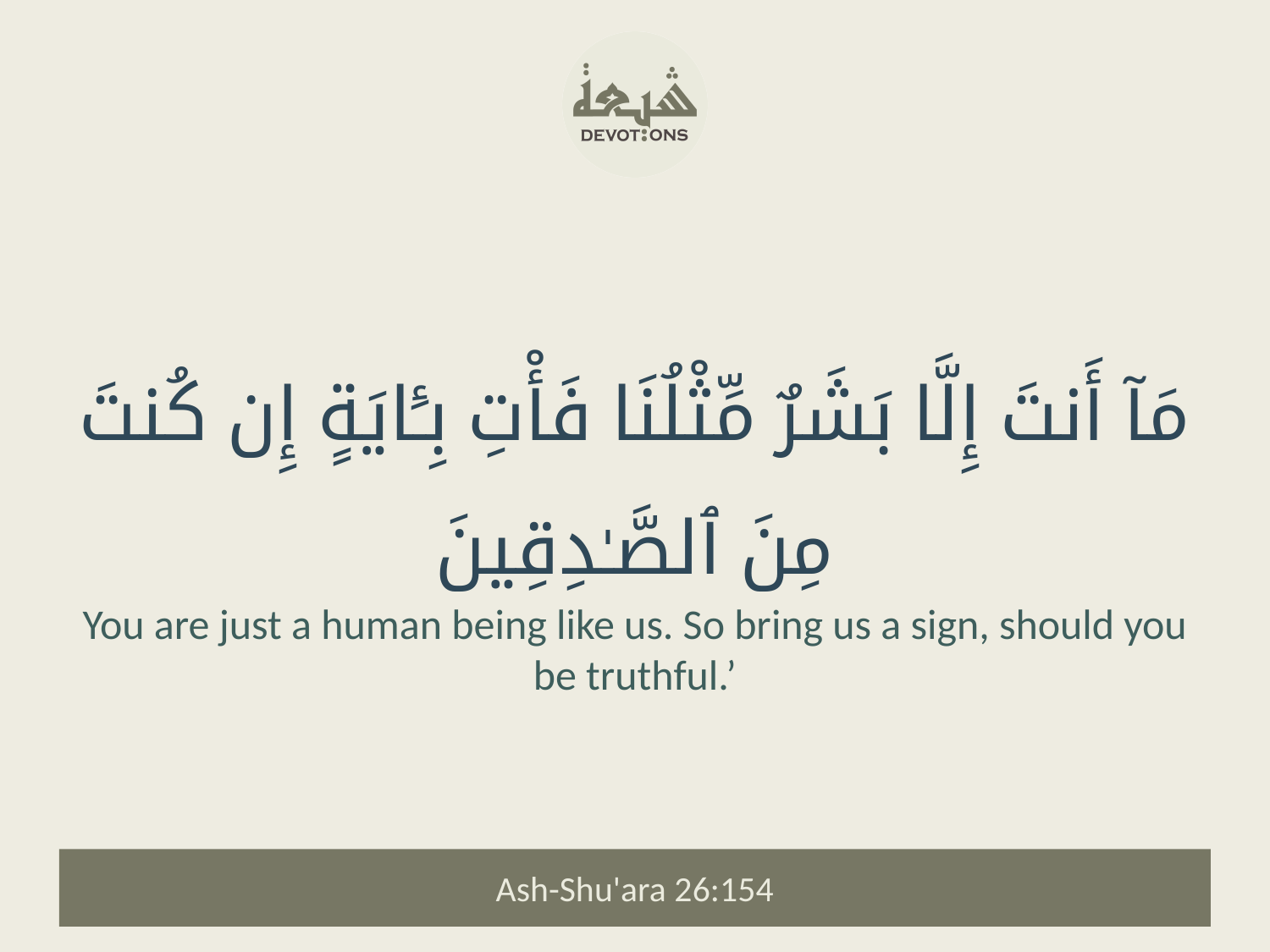

مَآ أَنتَ إِلَّا بَشَرٌ مِّثْلُنَا فَأْتِ بِـَٔايَةٍ إِن كُنتَ مِنَ ٱلصَّـٰدِقِينَ
You are just a human being like us. So bring us a sign, should you be truthful.’
Ash-Shu'ara 26:154